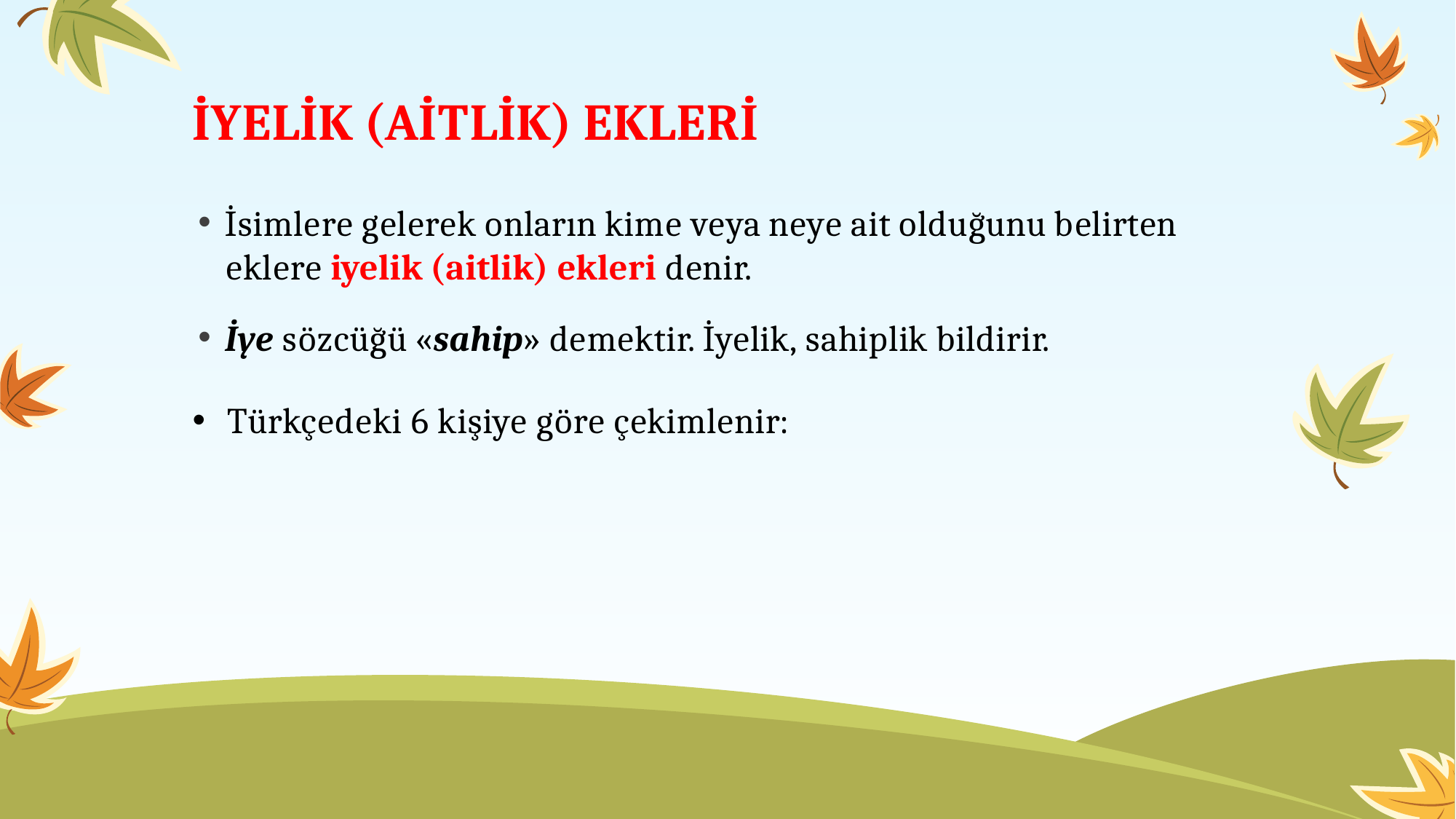

# İYELİK (AİTLİK) EKLERİ
İsimlere gelerek onların kime veya neye ait olduğunu belirten eklere iyelik (aitlik) ekleri denir.
İye sözcüğü «sahip» demektir. İyelik, sahiplik bildirir.
Türkçedeki 6 kişiye göre çekimlenir: